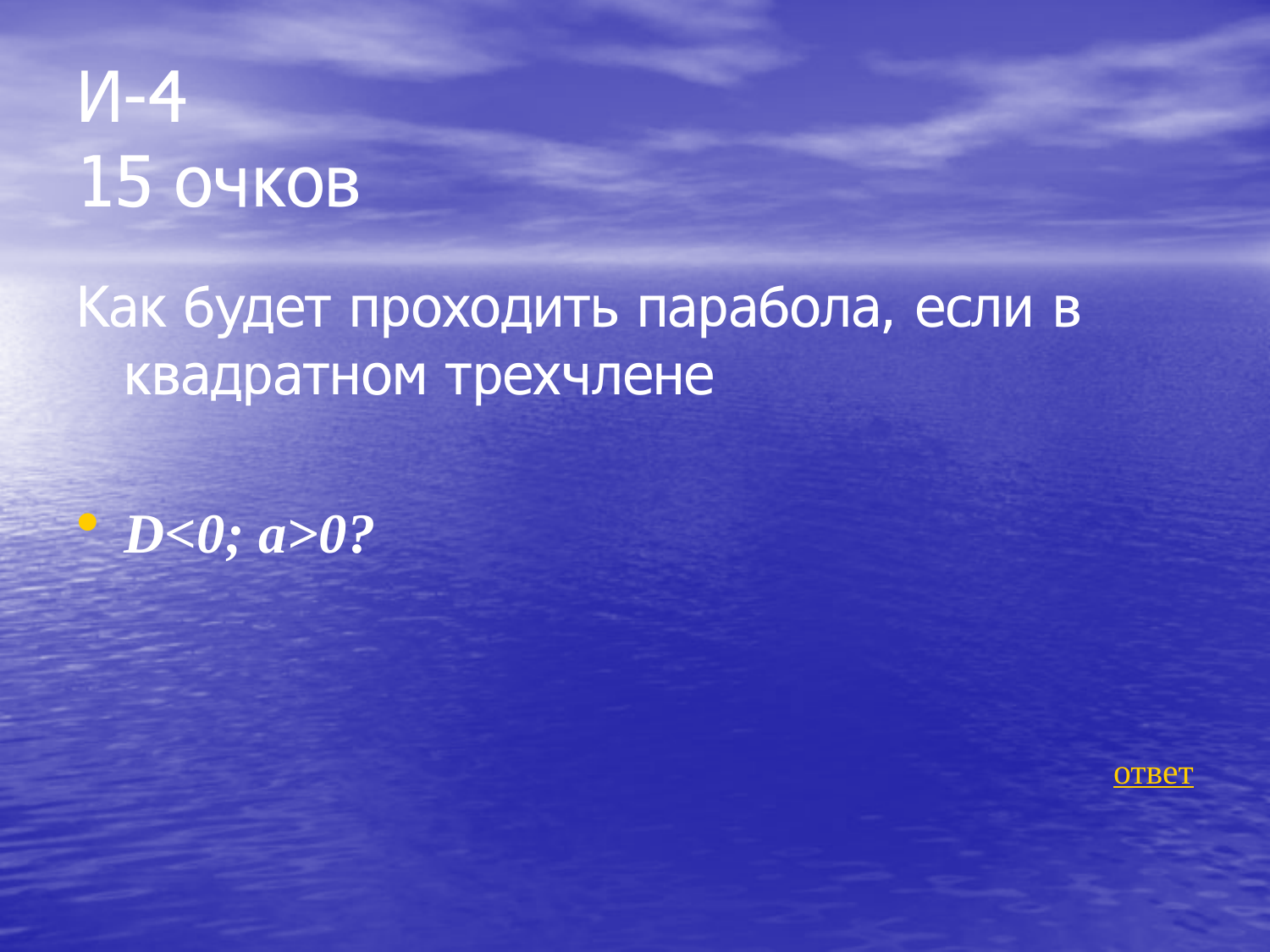

# И-4 15 очков
Как будет проходить парабола, если в квадратном трехчлене

D<0; a>0?

ответ